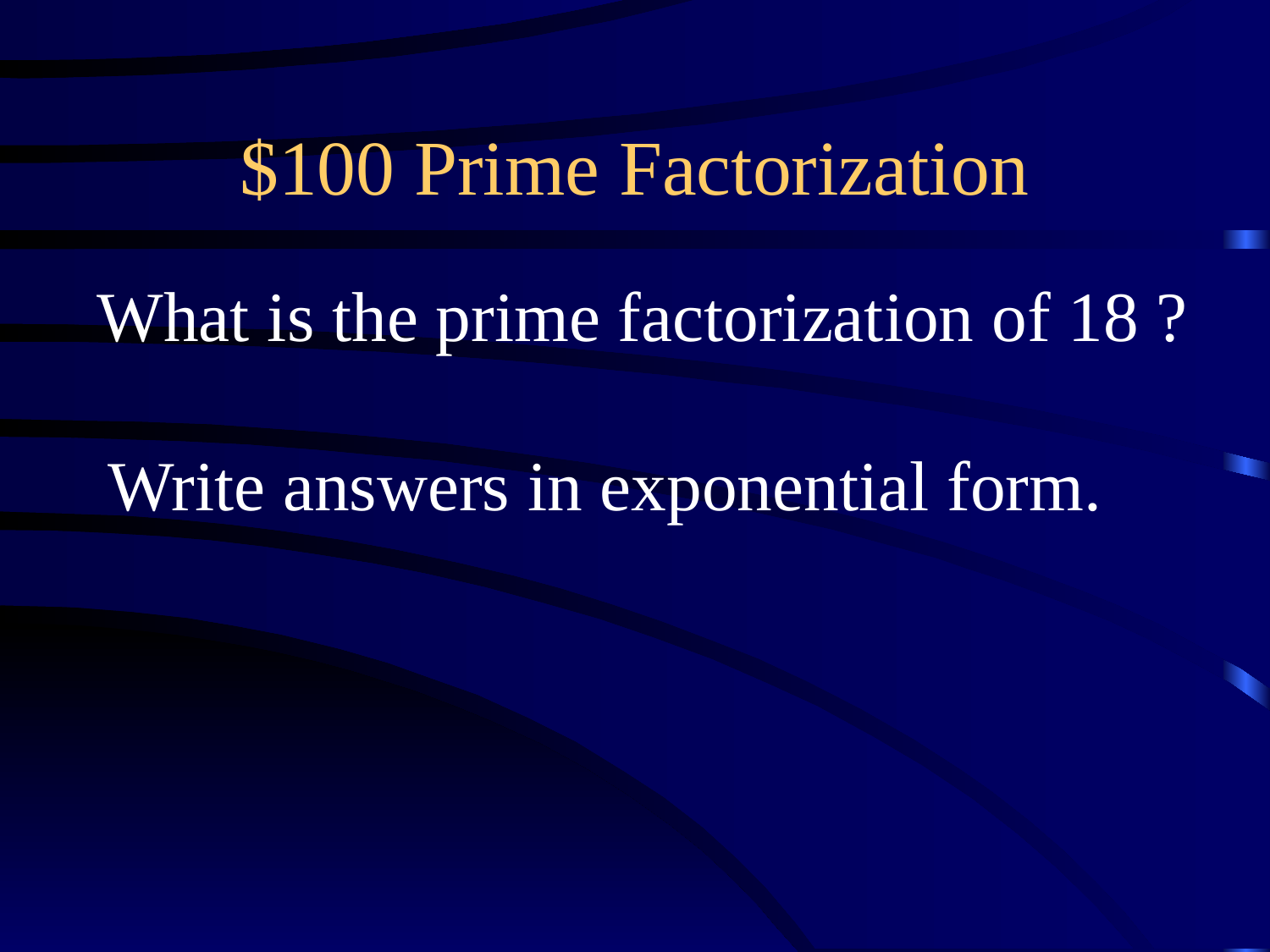

# $100 Prime Factorization
What is the prime factorization of 18 ?

 Write answers in exponential form.